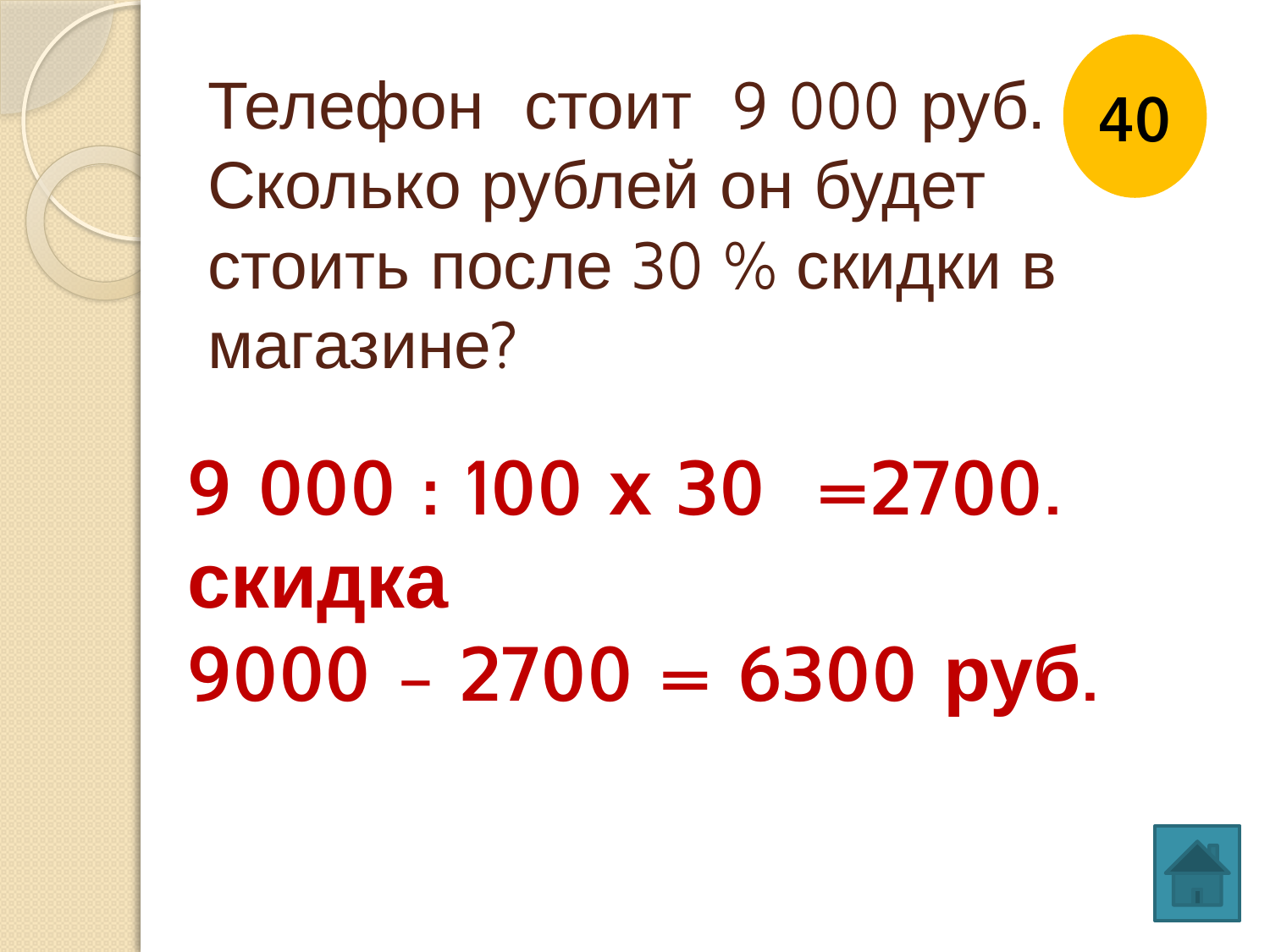

40
# Телефон  стоит  9 000 руб. Сколько рублей он будет стоить после 30 % скидки в магазине?
9 000 : 100 х 30  =2700. скидка
9000 – 2700 = 6300 руб.